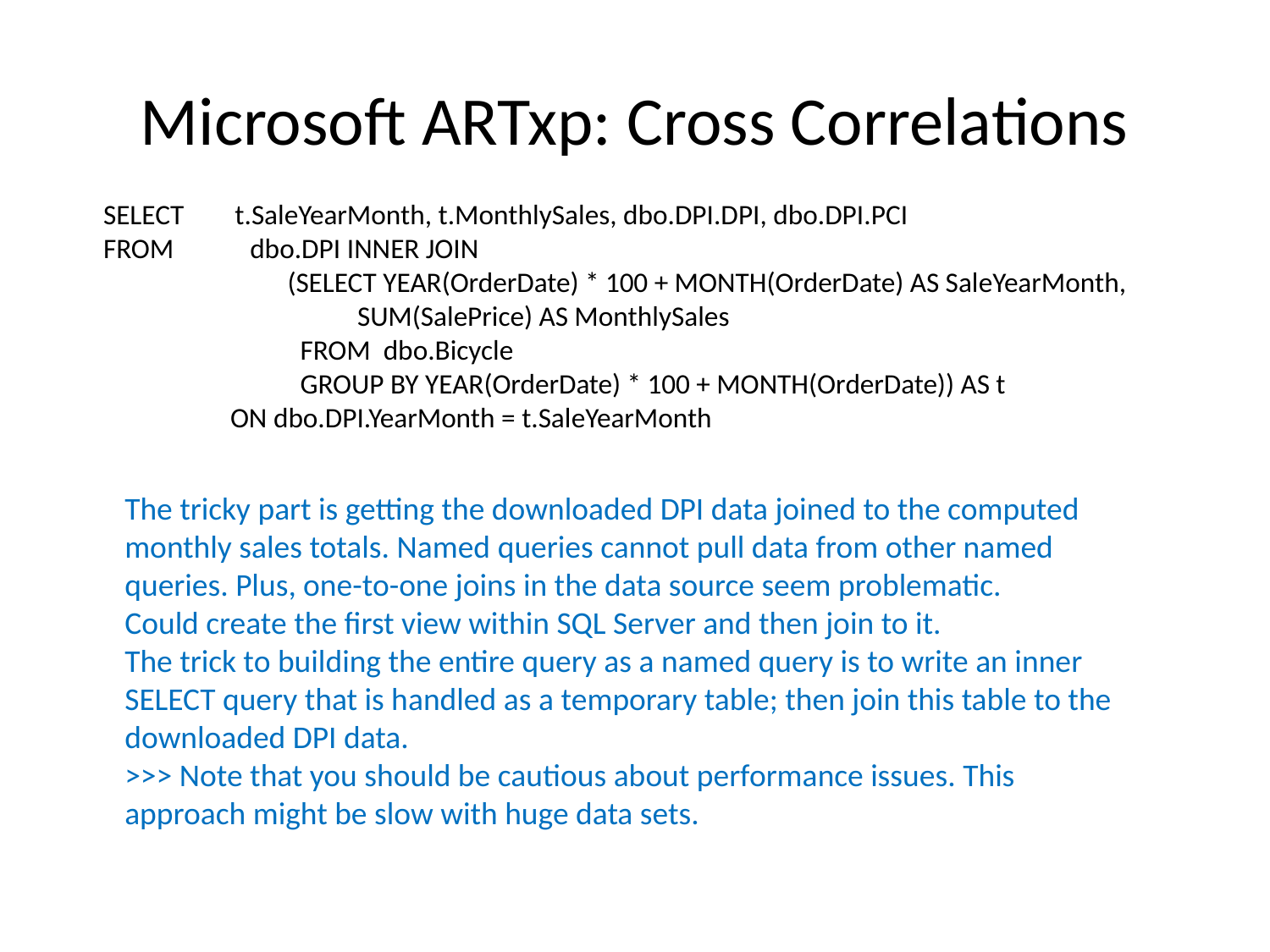

# Microsoft ARTxp: Cross Correlations
SELECT        t.SaleYearMonth, t.MonthlySales, dbo.DPI.DPI, dbo.DPI.PCI
FROM            dbo.DPI INNER JOIN
                             (SELECT YEAR(OrderDate) * 100 + MONTH(OrderDate) AS SaleYearMonth,
		SUM(SalePrice) AS MonthlySales
                               FROM  dbo.Bicycle
                               GROUP BY YEAR(OrderDate) * 100 + MONTH(OrderDate)) AS t
	ON dbo.DPI.YearMonth = t.SaleYearMonth
The tricky part is getting the downloaded DPI data joined to the computed monthly sales totals. Named queries cannot pull data from other named queries. Plus, one-to-one joins in the data source seem problematic.
Could create the first view within SQL Server and then join to it.
The trick to building the entire query as a named query is to write an inner SELECT query that is handled as a temporary table; then join this table to the downloaded DPI data.
>>> Note that you should be cautious about performance issues. This approach might be slow with huge data sets.